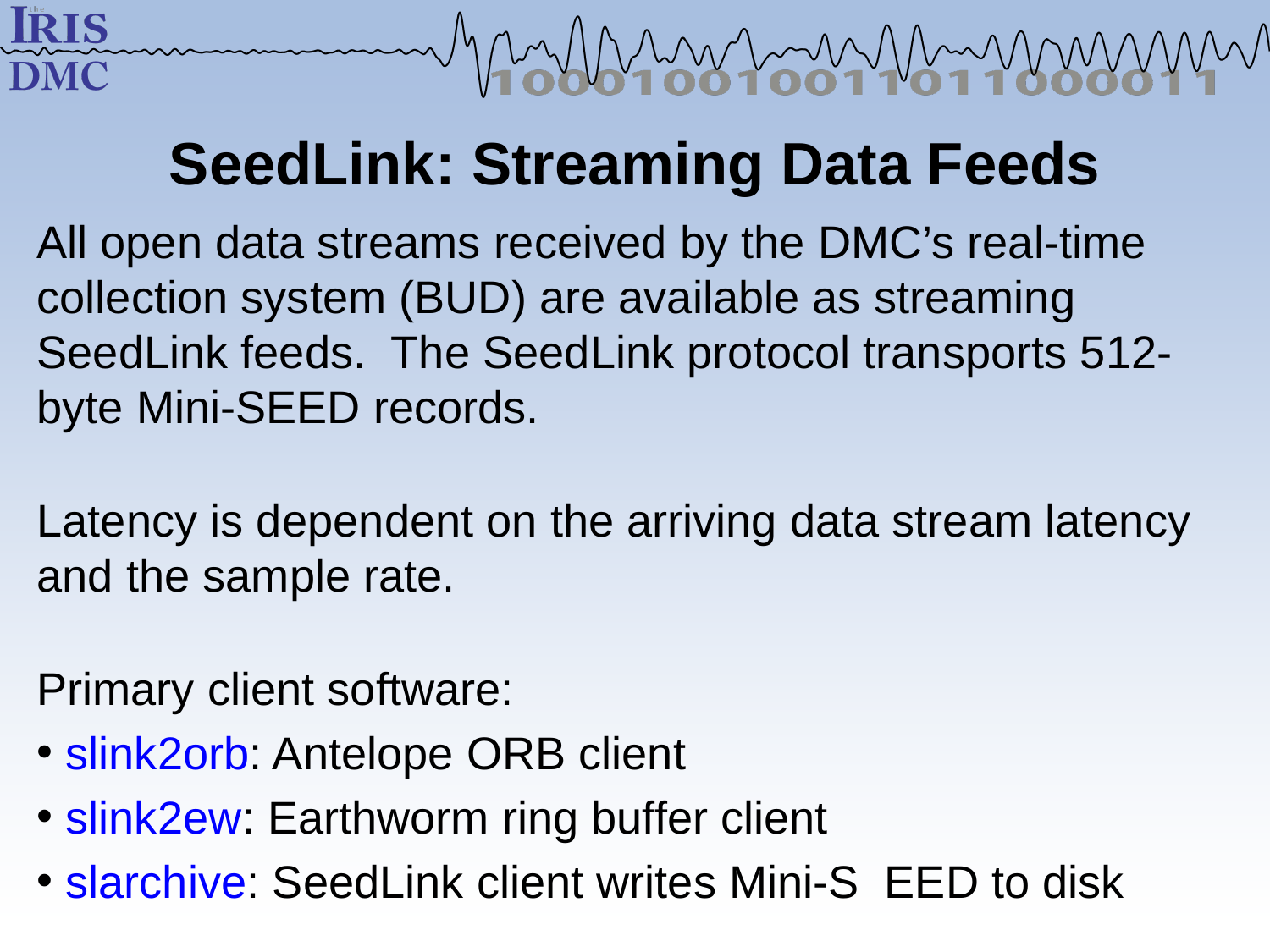

# SeedLink: Streaming Data Feeds
All open data streams received by the DMC’s real-time collection system (BUD) are available as streaming SeedLink feeds.  The SeedLink protocol transports 512-byte Mini-SEED records.

Latency is dependent on the arriving data stream latency and the sample rate.

Primary client software:
 slink2orb: Antelope ORB client
 slink2ew: Earthworm ring buffer client
 slarchive: SeedLink client writes Mini-S  EED to disk